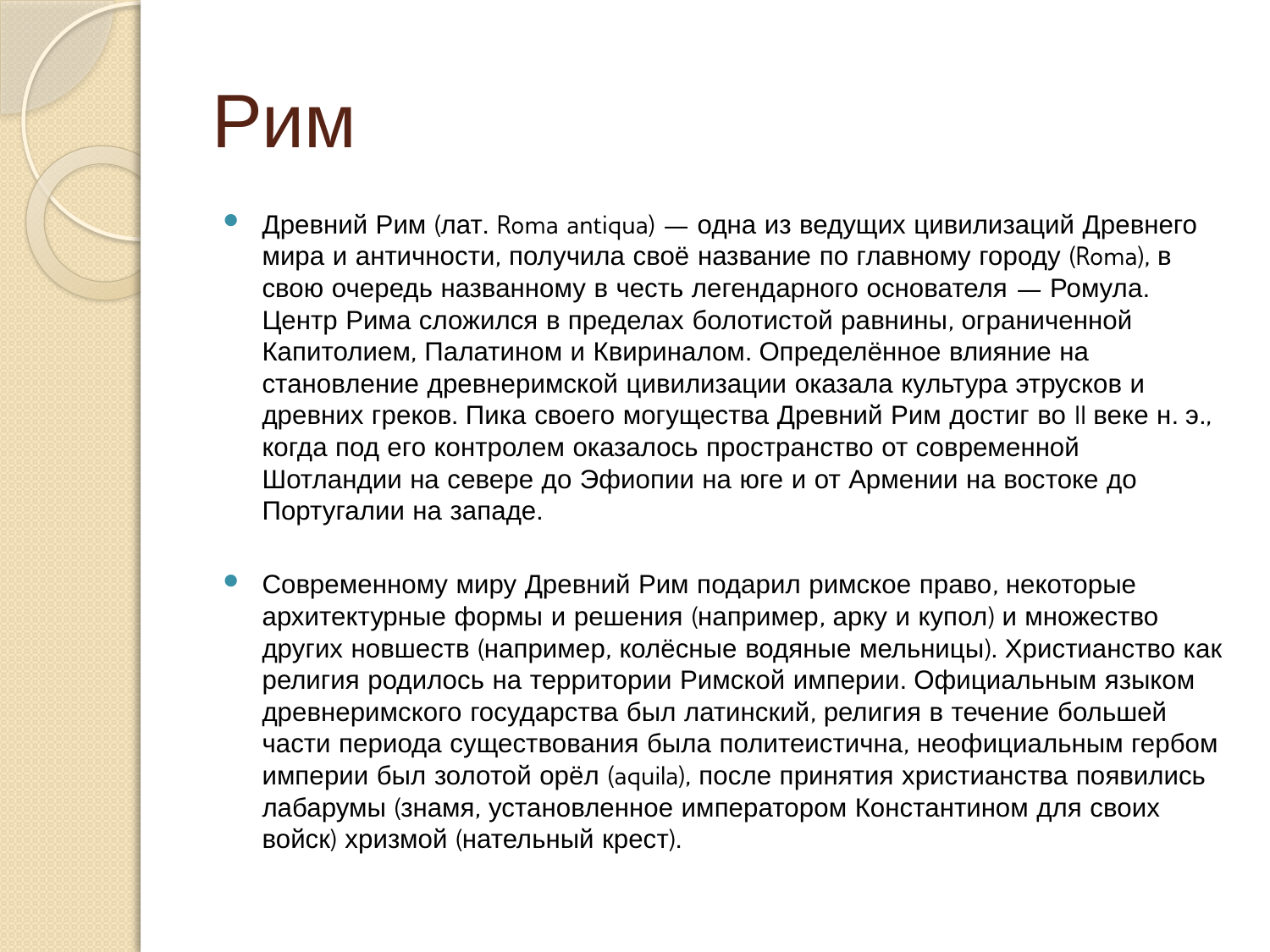

# Рим
Древний Рим (лат. Roma antiqua) — одна из ведущих цивилизаций Древнего мира и античности, получила своё название по главному городу (Roma), в свою очередь названному в честь легендарного основателя — Ромула. Центр Рима сложился в пределах болотистой равнины, ограниченной Капитолием, Палатином и Квириналом. Определённое влияние на становление древнеримской цивилизации оказала культура этрусков и древних греков. Пика своего могущества Древний Рим достиг во II веке н. э., когда под его контролем оказалось пространство от современной Шотландии на севере до Эфиопии на юге и от Армении на востоке до Португалии на западе.

Современному миру Древний Рим подарил римское право, некоторые архитектурные формы и решения (например, арку и купол) и множество других новшеств (например, колёсные водяные мельницы). Христианство как религия родилось на территории Римской империи. Официальным языком древнеримского государства был латинский, религия в течение большей части периода существования была политеистична, неофициальным гербом империи был золотой орёл (aquila), после принятия христианства появились лабарумы (знамя, установленное императором Константином для своих войск) хризмой (нательный крест).